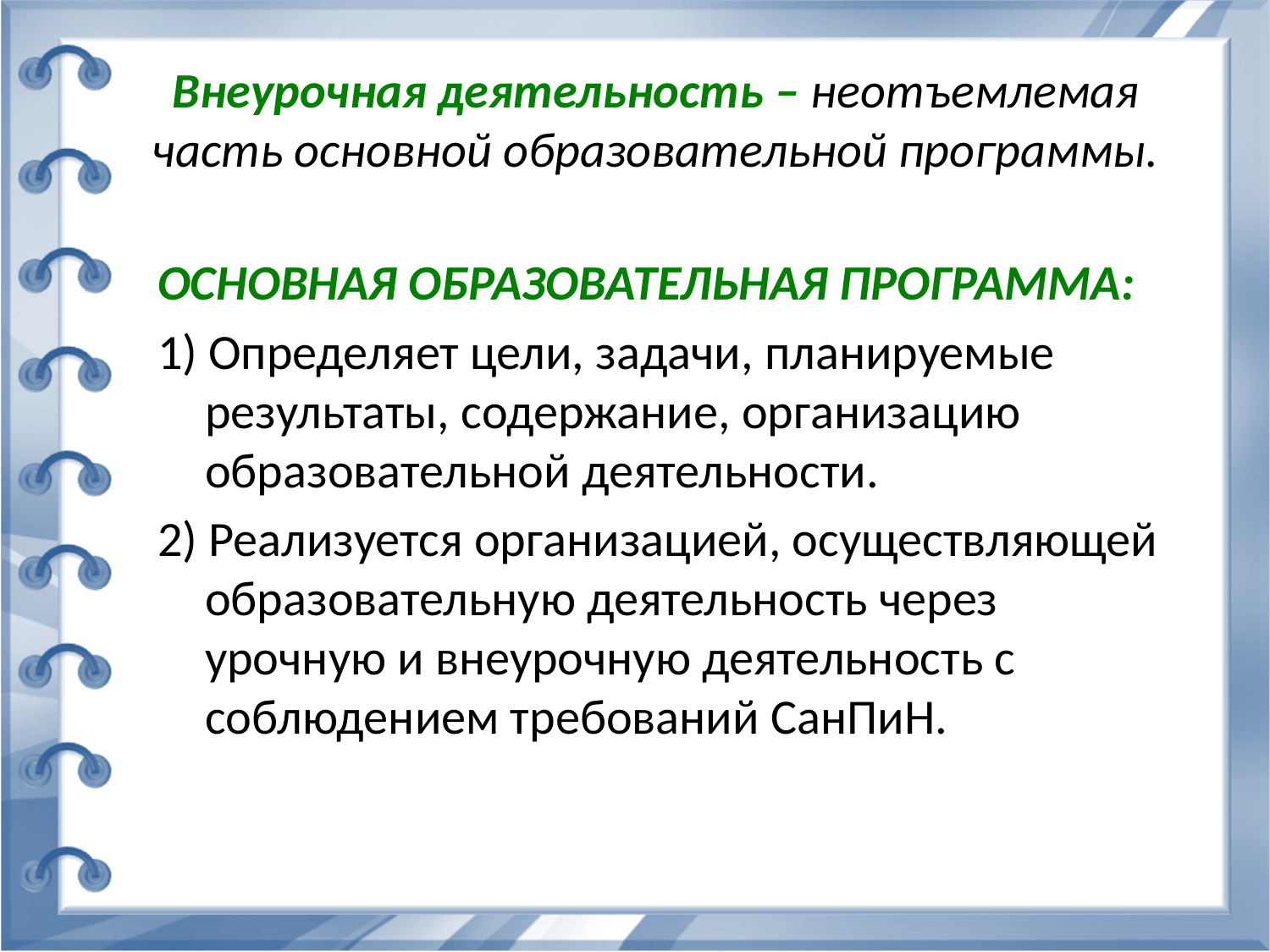

# Внеурочная деятельность – неотъемлемая часть основной образовательной программы.

ОСНОВНАЯ ОБРАЗОВАТЕЛЬНАЯ ПРОГРАММА:
1) Определяет цели, задачи, планируемые результаты, содержание, организацию образовательной деятельности.
2) Реализуется организацией, осуществляющей образовательную деятельность через урочную и внеурочную деятельность с соблюдением требований СанПиН.